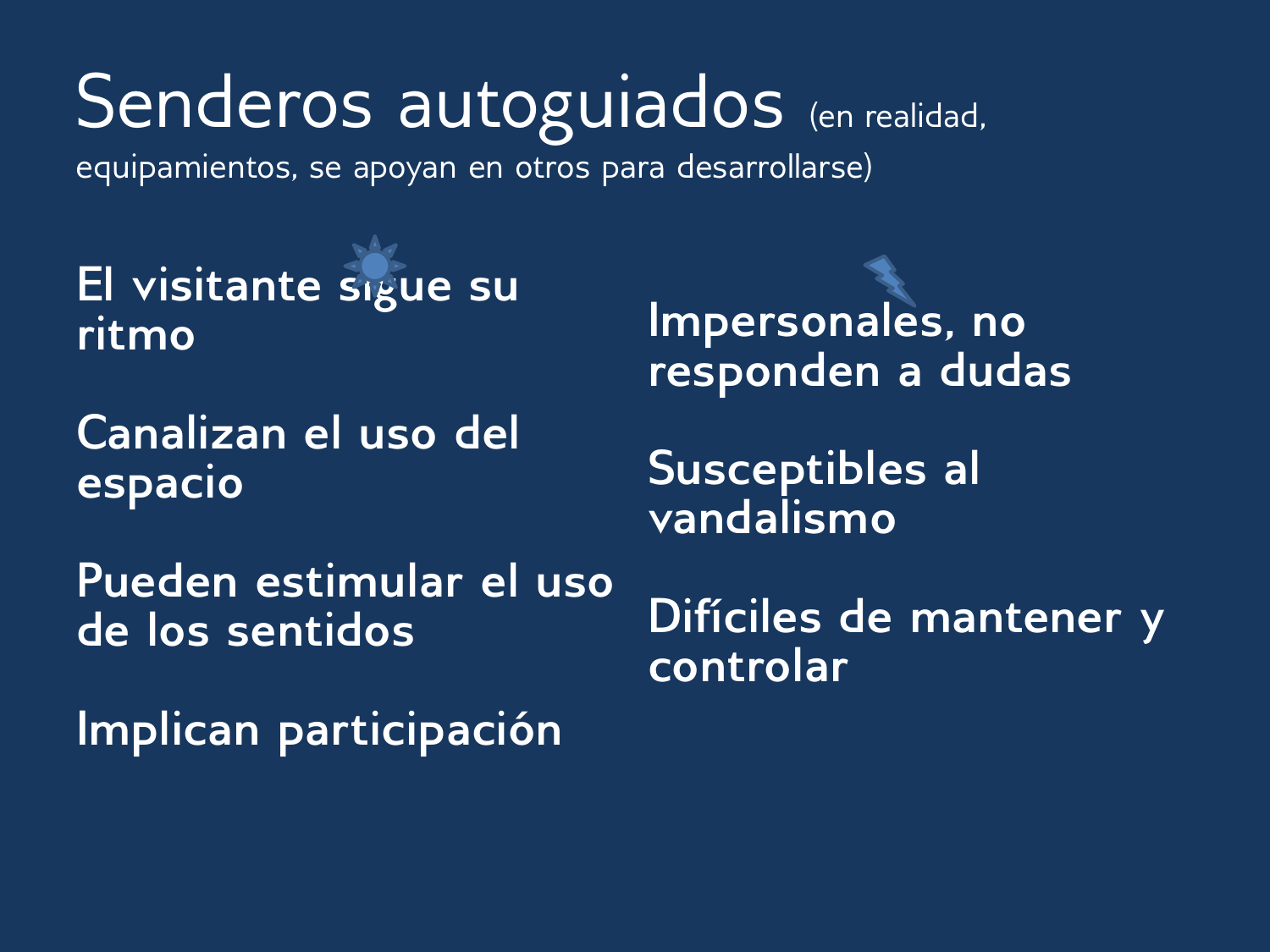

Senderos autoguiados (en realidad, equipamientos, se apoyan en otros para desarrollarse)
| El visitante sigue su ritmo Canalizan el uso del espacio Pueden estimular el uso de los sentidos Implican participación | Impersonales, no responden a dudas Susceptibles al vandalismo Difíciles de mantener y controlar |
| --- | --- |